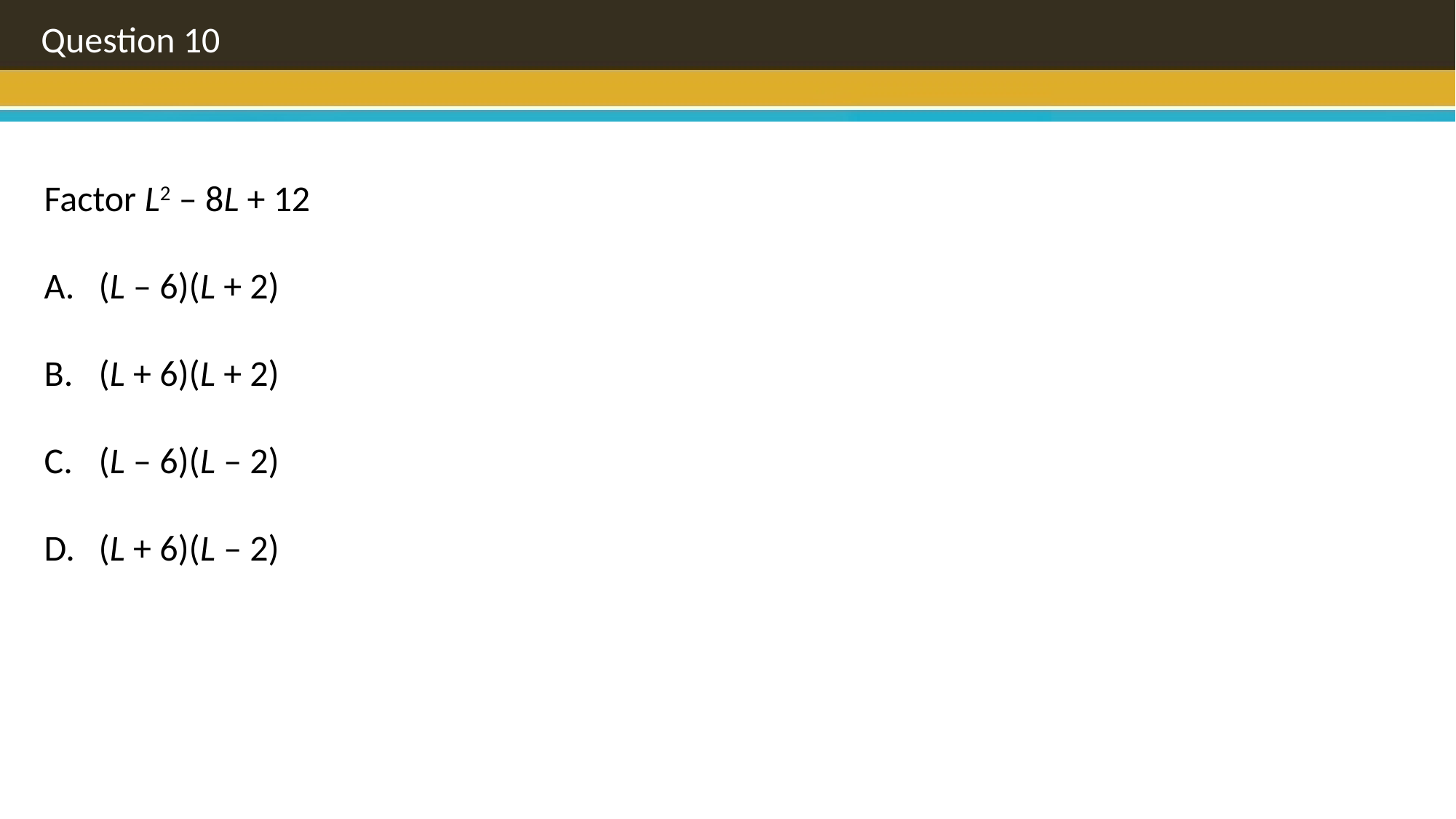

Question 10
Factor L2 – 8L + 12

(L – 6)(L + 2)

(L + 6)(L + 2)

(L – 6)(L – 2)

(L + 6)(L – 2)